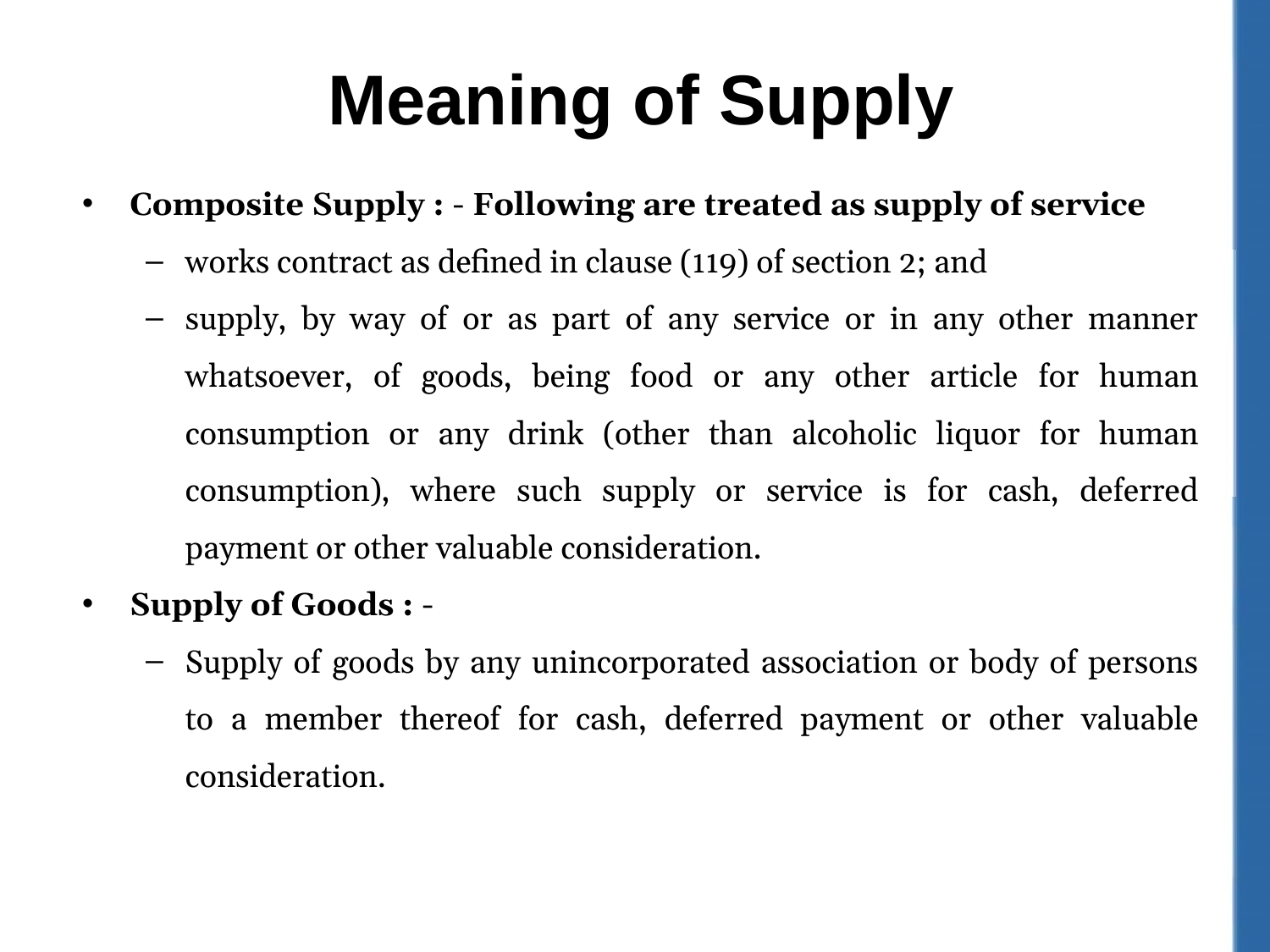

# Meaning of Supply
Composite Supply : - Following are treated as supply of service
works contract as defined in clause (119) of section 2; and
supply, by way of or as part of any service or in any other manner whatsoever, of goods, being food or any other article for human consumption or any drink (other than alcoholic liquor for human consumption), where such supply or service is for cash, deferred payment or other valuable consideration.
Supply of Goods : -
Supply of goods by any unincorporated association or body of persons to a member thereof for cash, deferred payment or other valuable consideration.